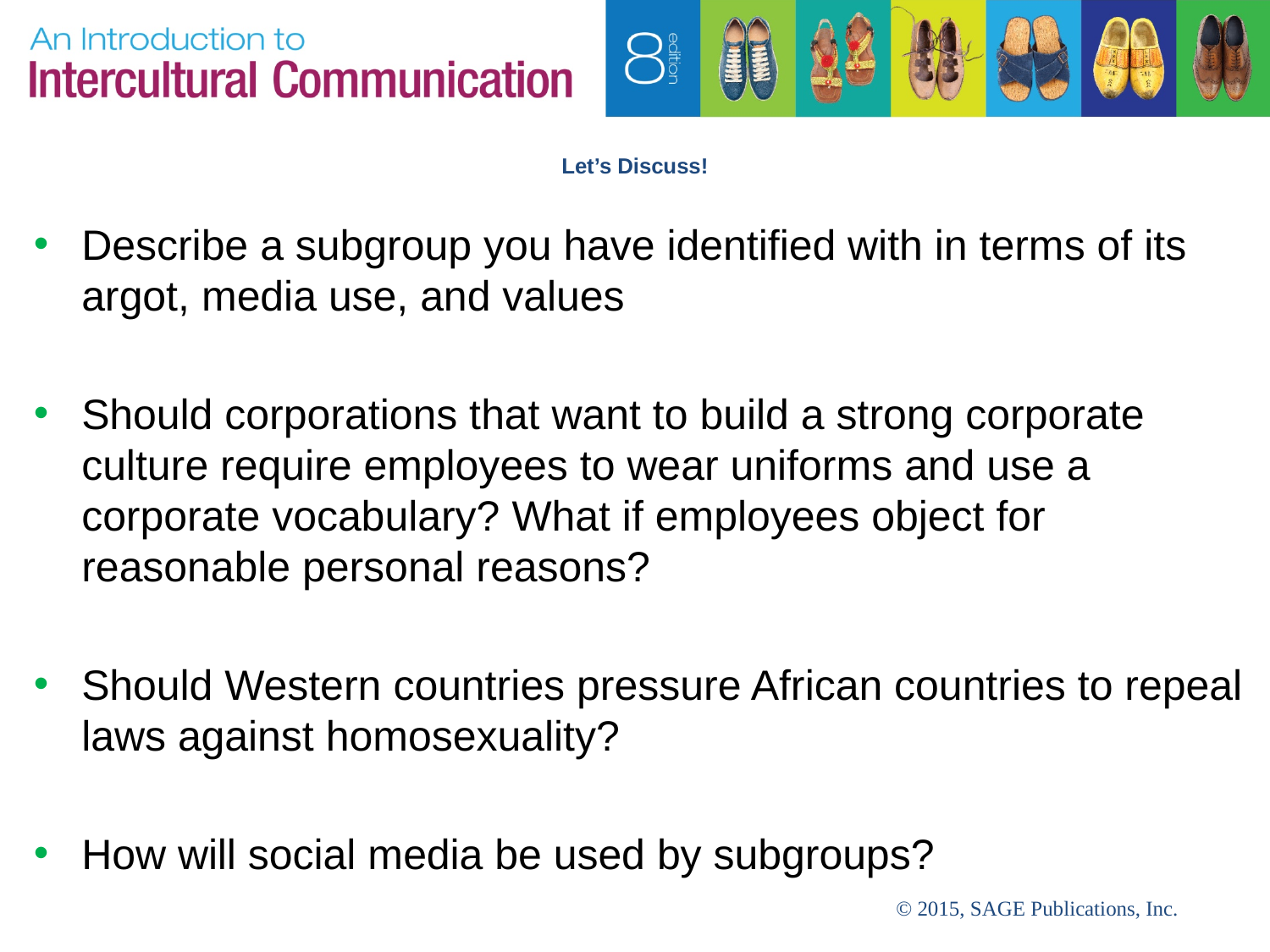

# Let’s Discuss!
Describe a subgroup you have identified with in terms of its argot, media use, and values

Should corporations that want to build a strong corporate culture require employees to wear uniforms and use a corporate vocabulary? What if employees object for reasonable personal reasons?

Should Western countries pressure African countries to repeal laws against homosexuality?

How will social media be used by subgroups?
© 2015, SAGE Publications, Inc.